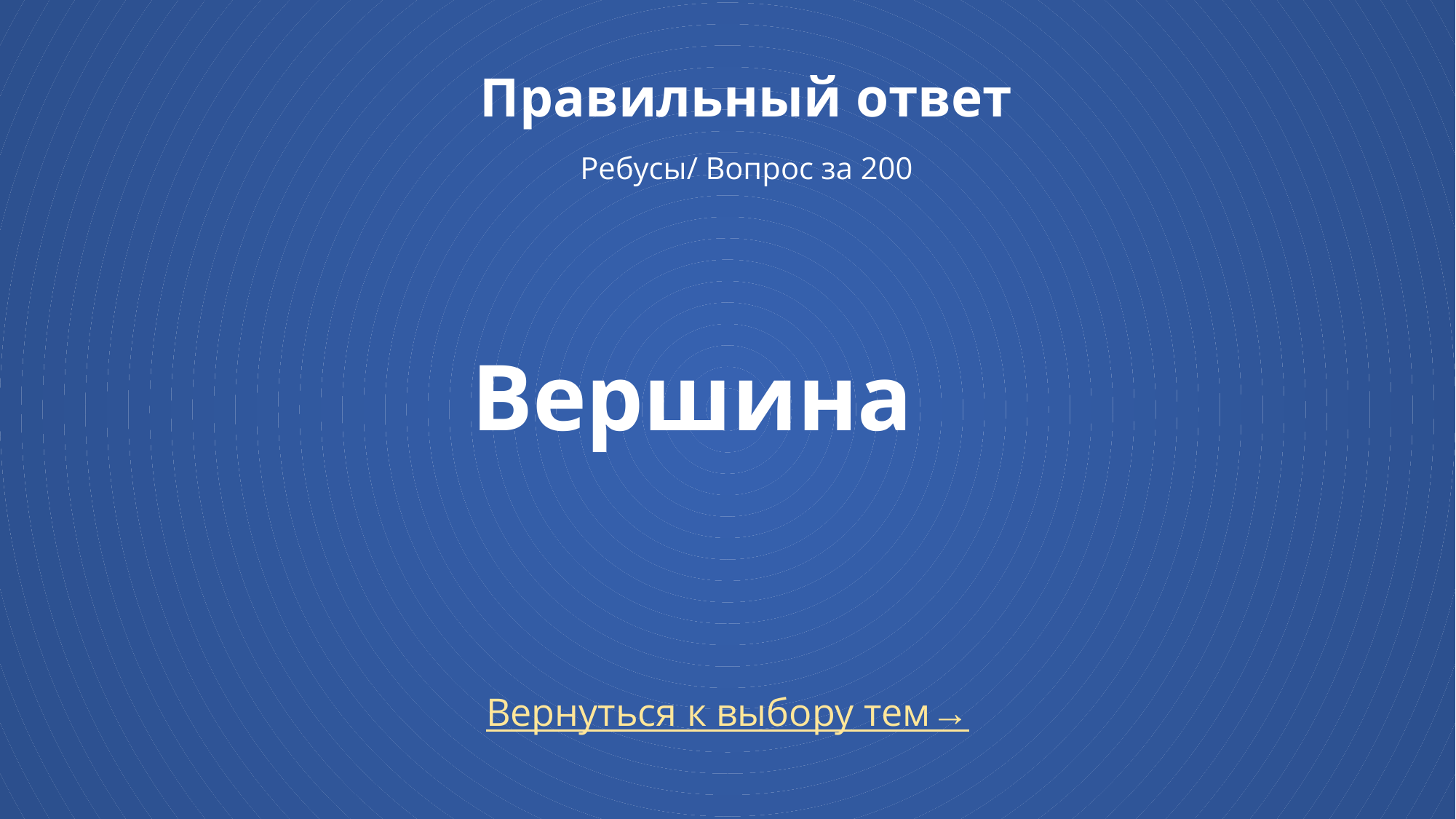

# Правильный ответ Ребусы/ Вопрос за 200
Вершина
Вернуться к выбору тем→